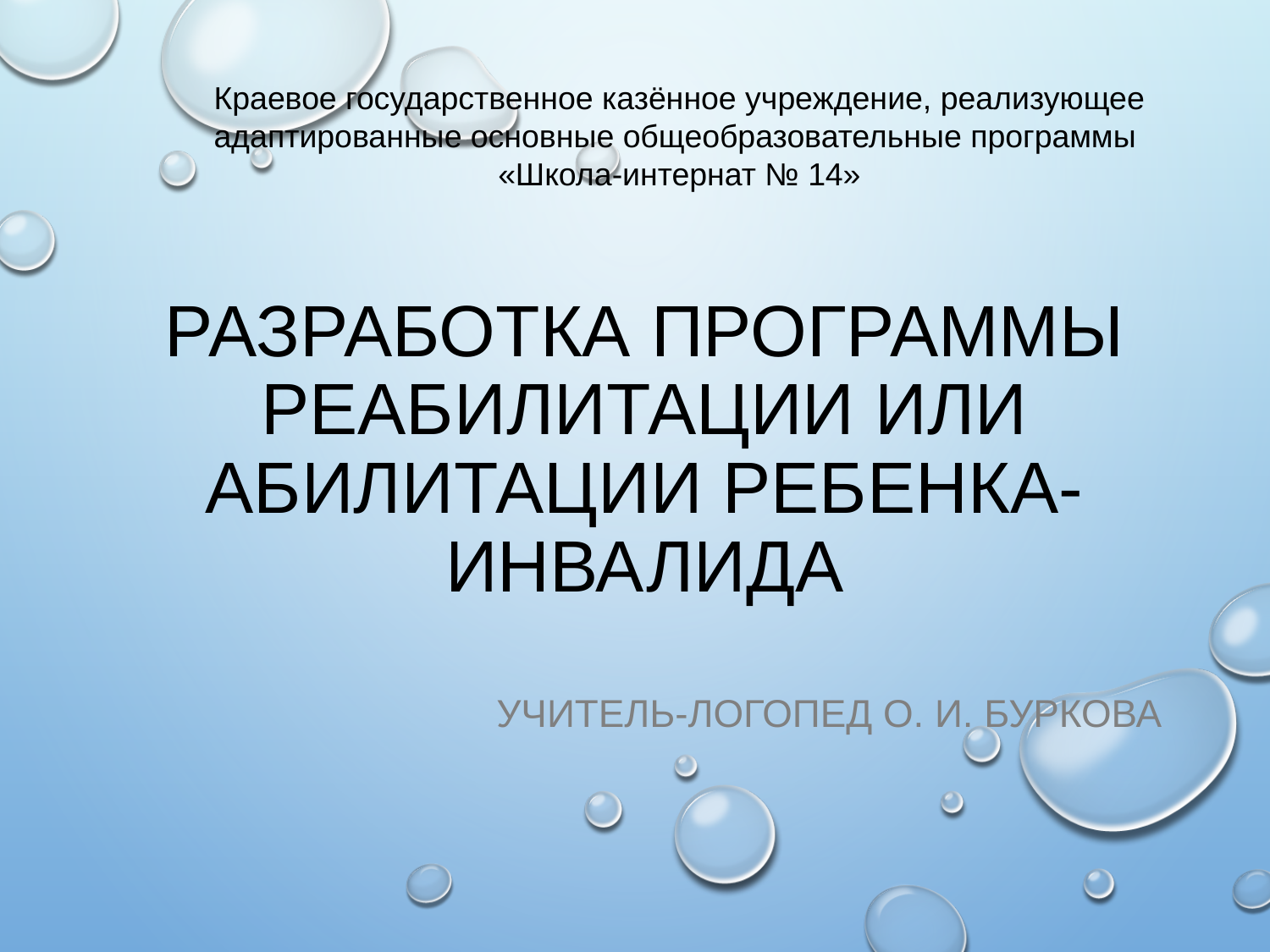

Краевое государственное казённое учреждение, реализующее адаптированные основные общеобразовательные программы
«Школа-интернат № 14»
# Разработка программы реабилитации или абилитации ребенка-инвалида
Учитель-логопед О. И. Буркова